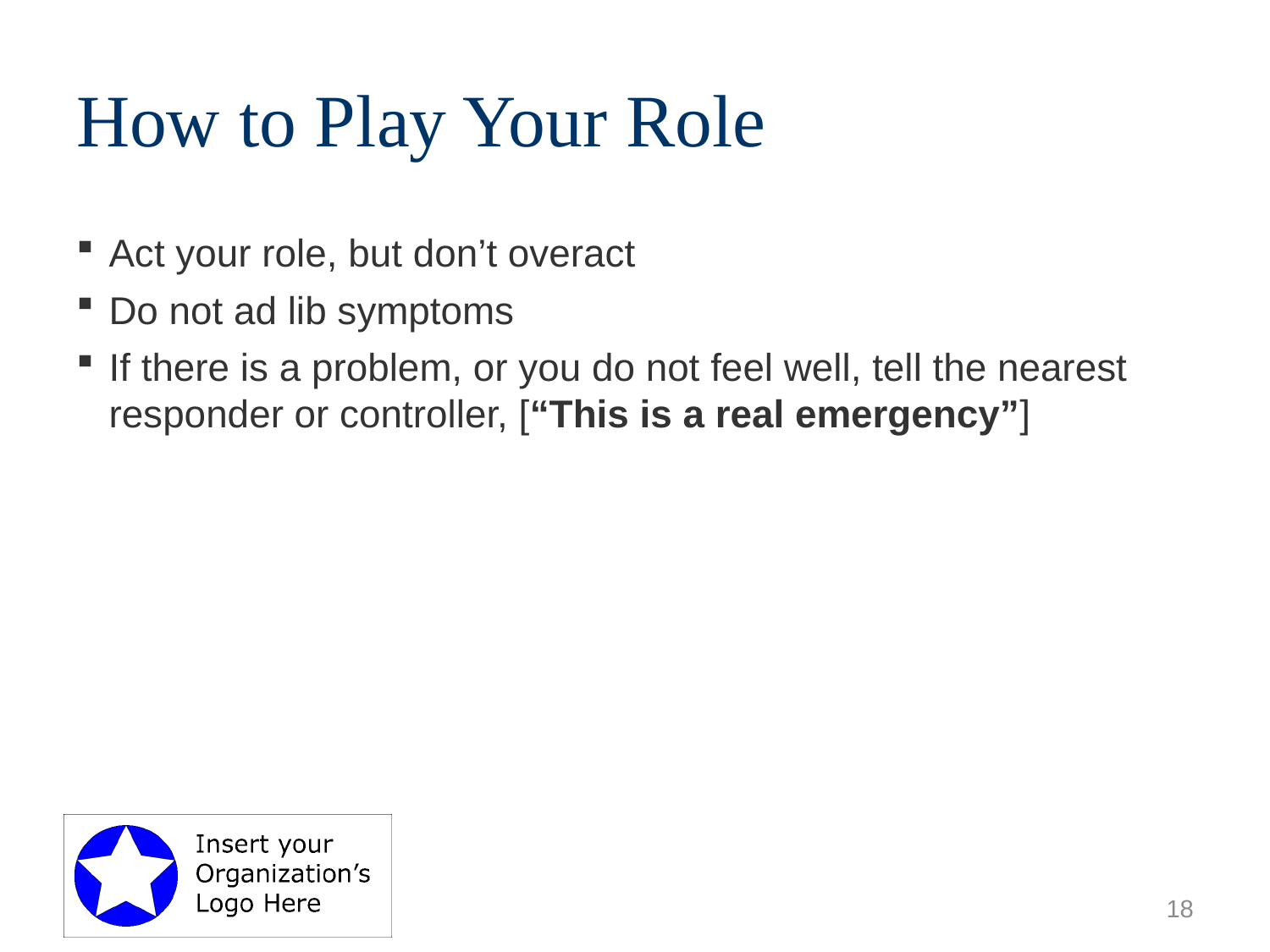

# How to Play Your Role
Act your role, but don’t overact
Do not ad lib symptoms
If there is a problem, or you do not feel well, tell the nearest responder or controller, [“This is a real emergency”]
18